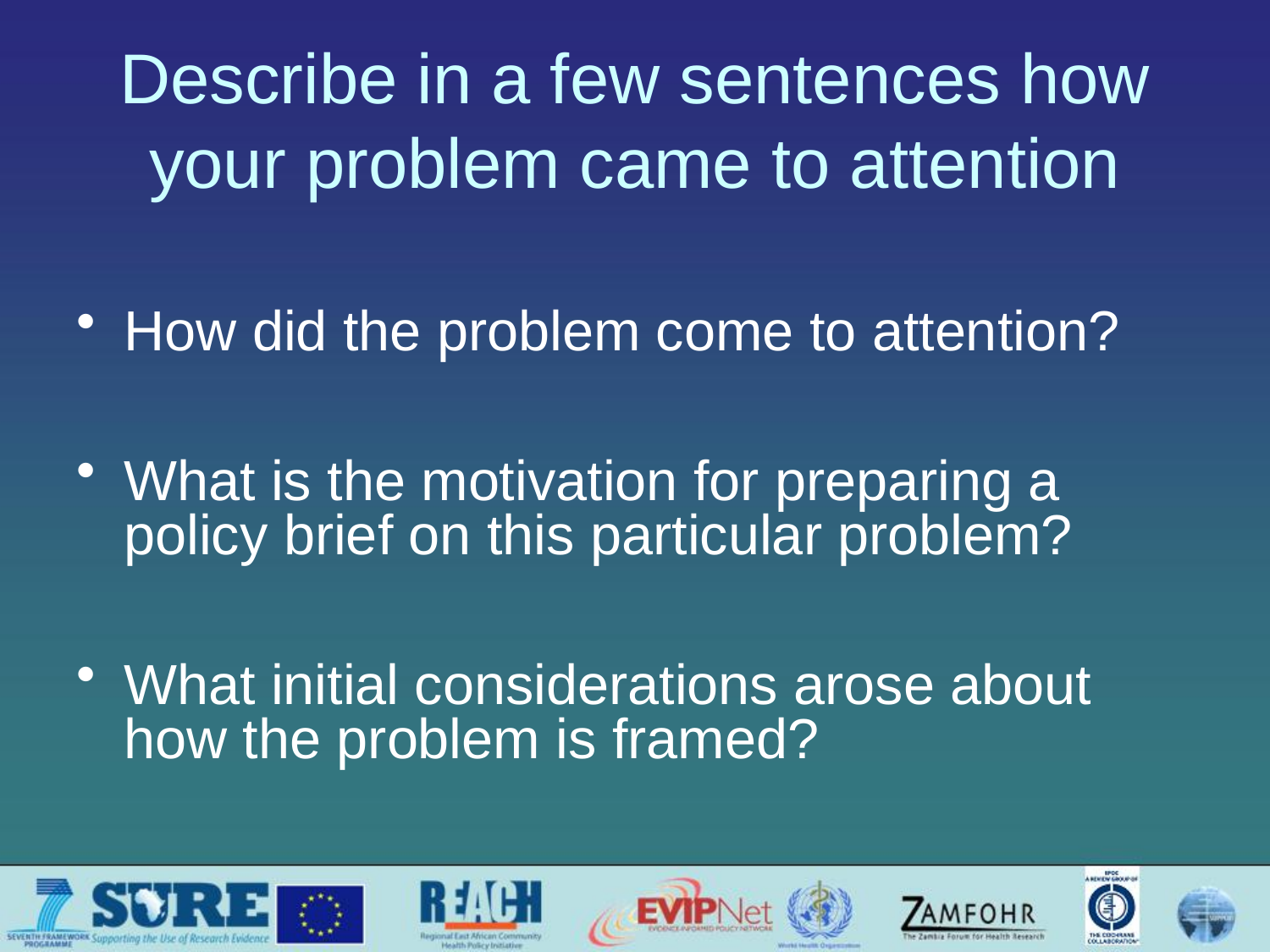

# Describe in a few sentences how your problem came to attention

How did the problem come to attention?

What is the motivation for preparing a policy brief on this particular problem?

What initial considerations arose about how the problem is framed?